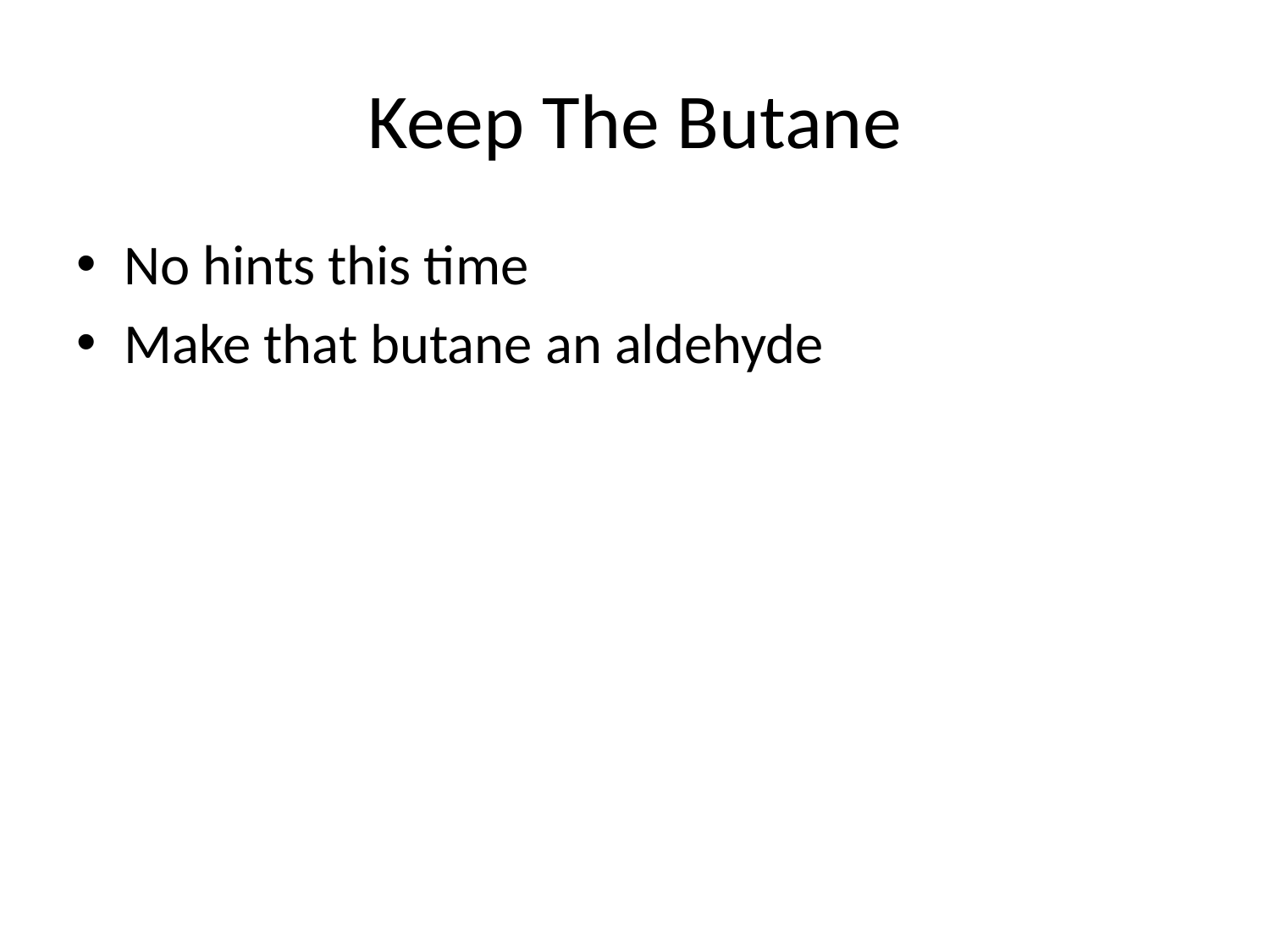

# Keep The Butane
No hints this time
Make that butane an aldehyde